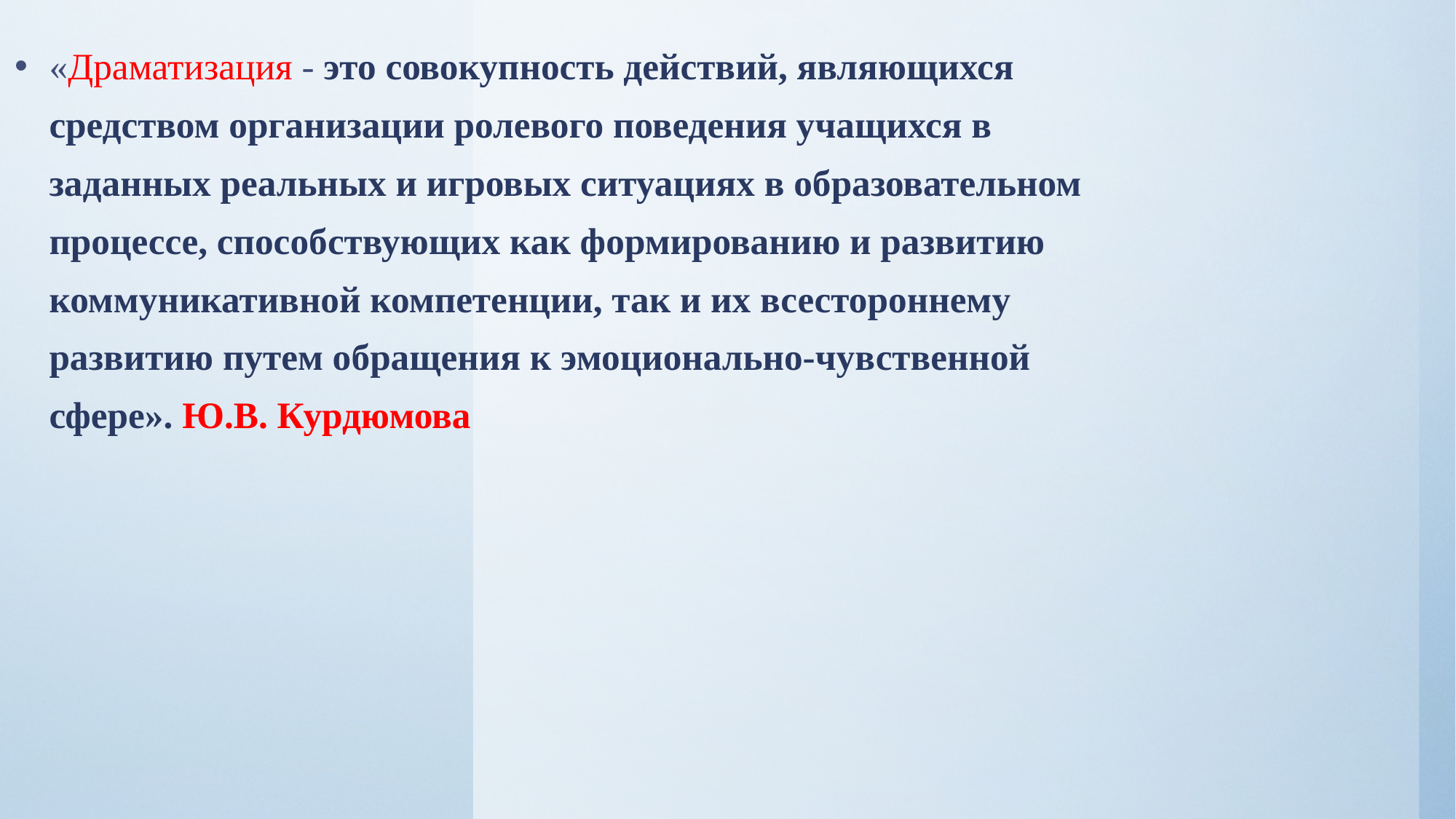

«Драматизация - это совокупность действий, являющихся средством организации ролевого поведения учащихся в заданных реальных и игровых ситуациях в образовательном процессе, способствующих как формированию и развитию коммуникативной компетенции, так и их всестороннему развитию путем обращения к эмоционально-чувственной сфере». Ю.В. Курдюмова